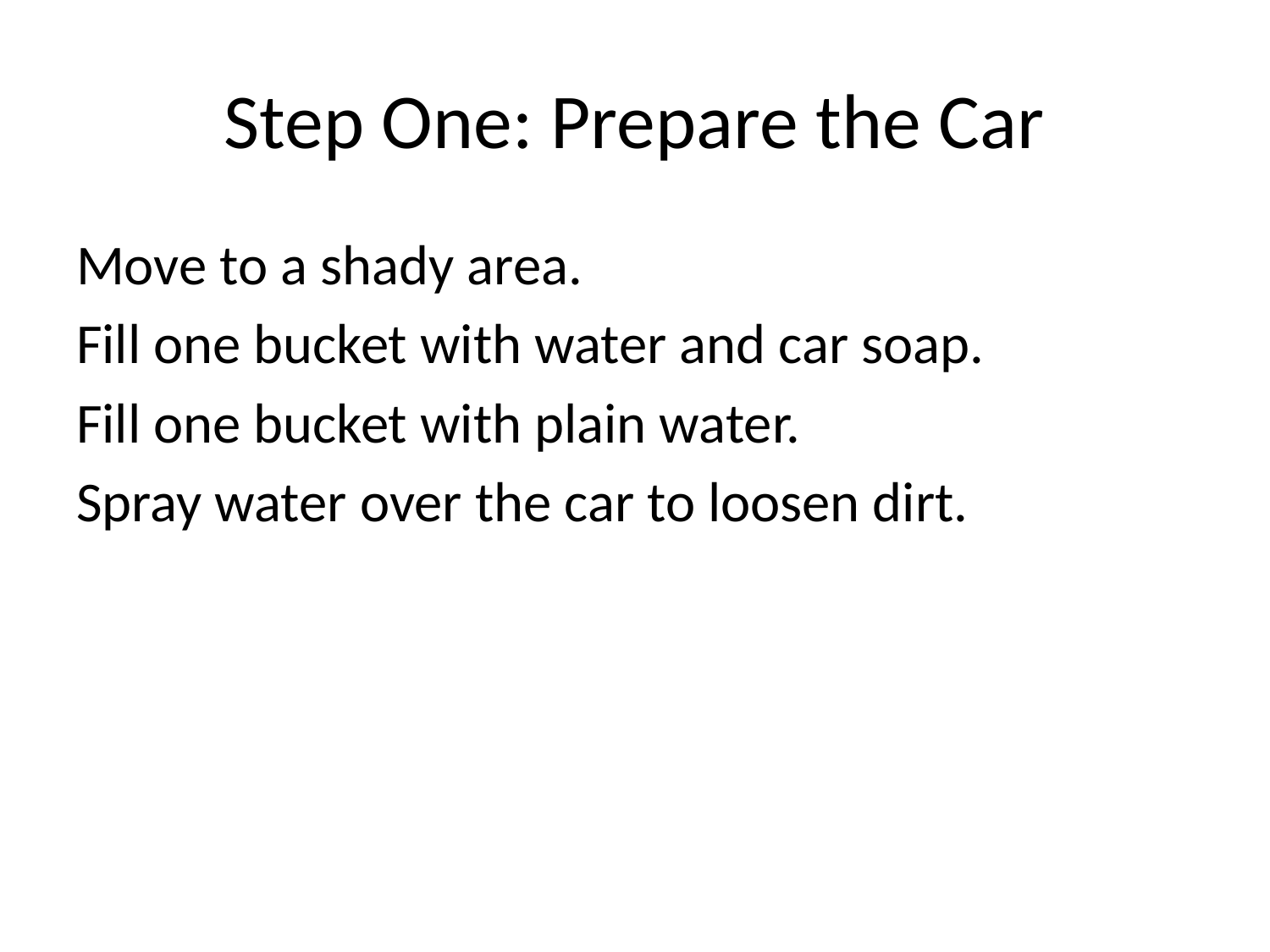

# Step One: Prepare the Car
Move to a shady area.
Fill one bucket with water and car soap.
Fill one bucket with plain water.
Spray water over the car to loosen dirt.